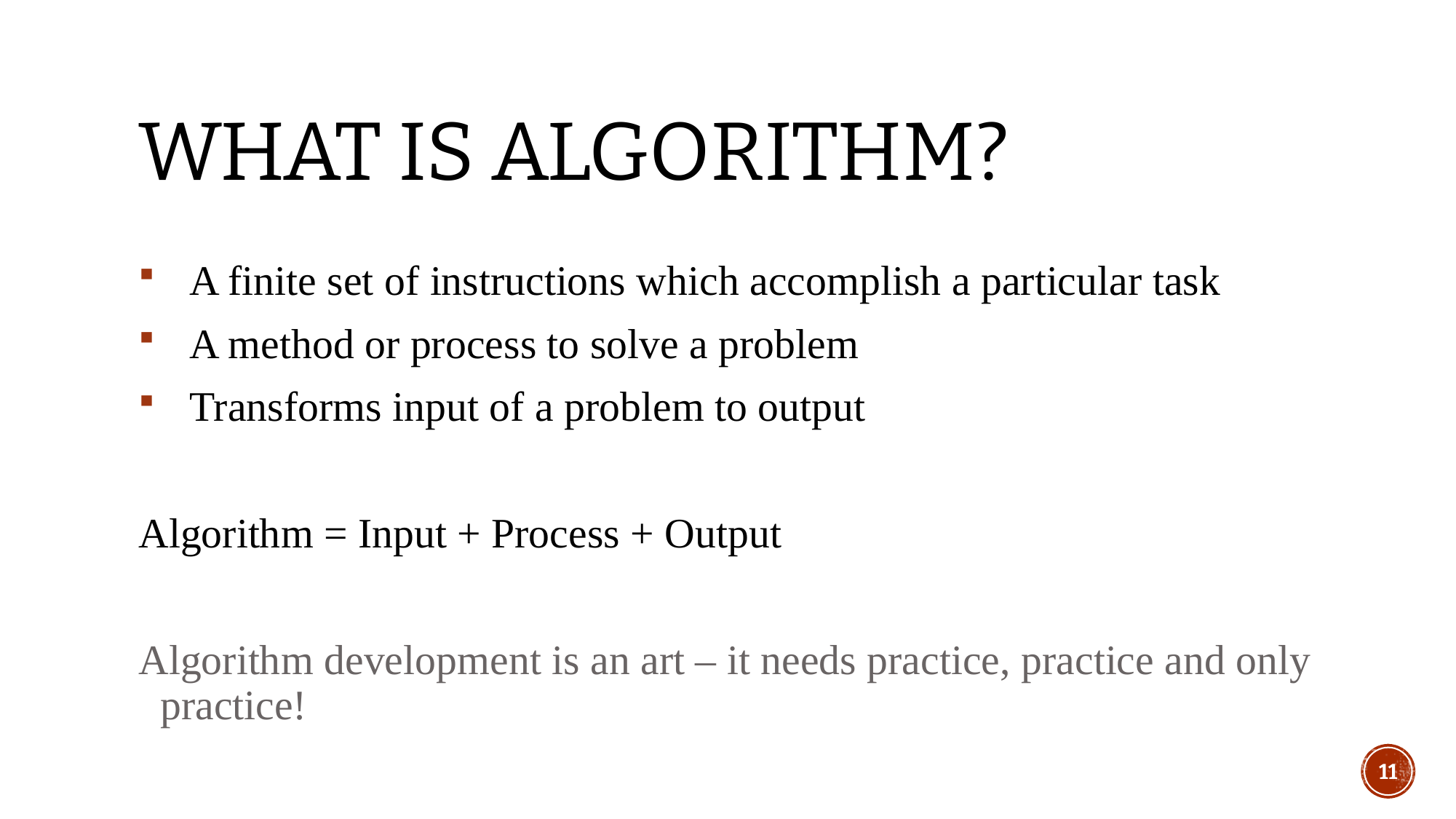

# What is algorithm?
 A finite set of instructions which accomplish a particular task
 A method or process to solve a problem
 Transforms input of a problem to output

Algorithm = Input + Process + Output

Algorithm development is an art – it needs practice, practice and only practice!

11